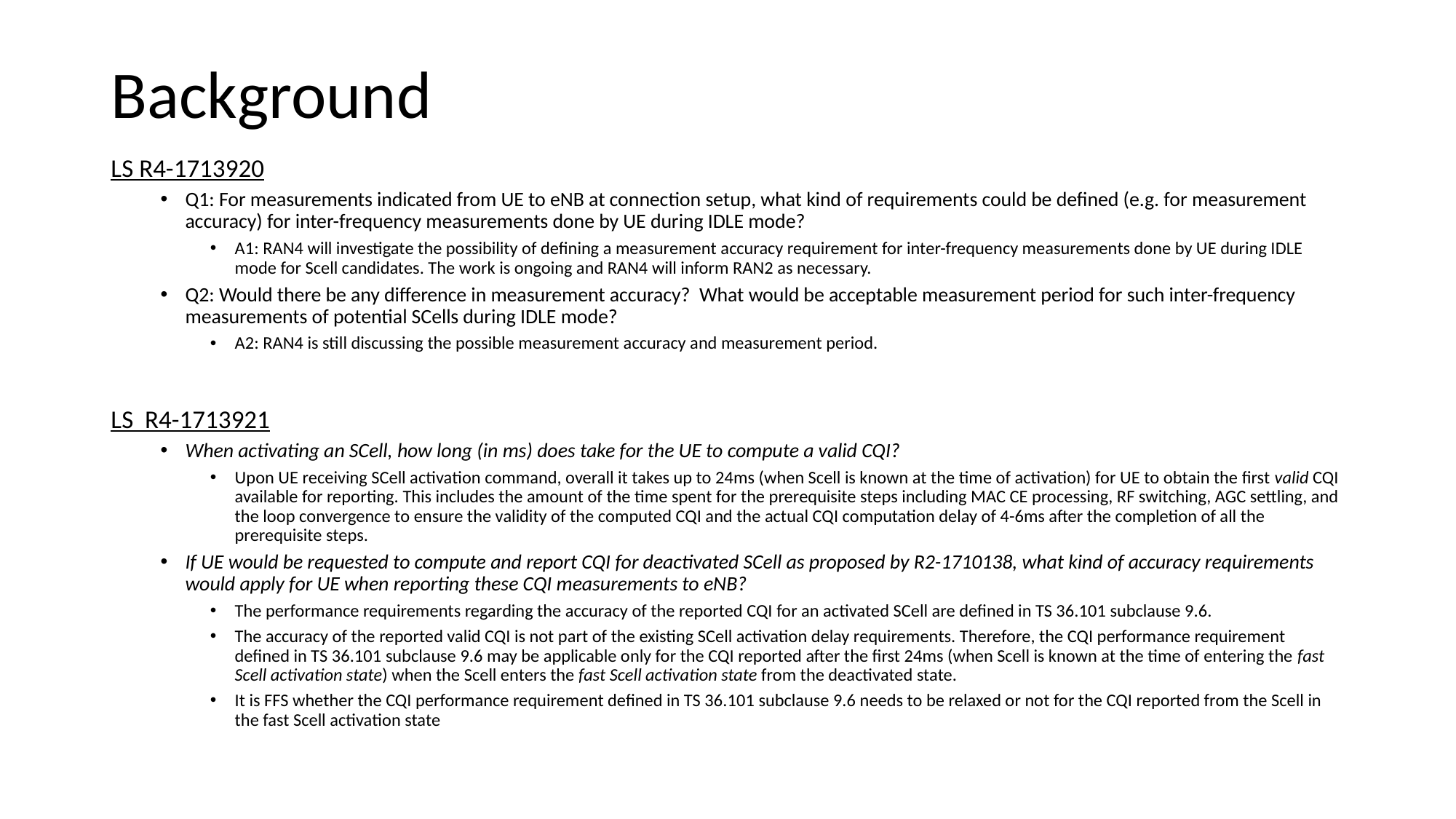

# Background
LS R4-1713920
Q1: For measurements indicated from UE to eNB at connection setup, what kind of requirements could be defined (e.g. for measurement accuracy) for inter-frequency measurements done by UE during IDLE mode?
A1: RAN4 will investigate the possibility of defining a measurement accuracy requirement for inter-frequency measurements done by UE during IDLE mode for Scell candidates. The work is ongoing and RAN4 will inform RAN2 as necessary.
Q2: Would there be any difference in measurement accuracy?  What would be acceptable measurement period for such inter-frequency measurements of potential SCells during IDLE mode?
A2: RAN4 is still discussing the possible measurement accuracy and measurement period.

LS  R4-1713921
When activating an SCell, how long (in ms) does take for the UE to compute a valid CQI?
Upon UE receiving SCell activation command, overall it takes up to 24ms (when Scell is known at the time of activation) for UE to obtain the first valid CQI available for reporting. This includes the amount of the time spent for the prerequisite steps including MAC CE processing, RF switching, AGC settling, and the loop convergence to ensure the validity of the computed CQI and the actual CQI computation delay of 4-6ms after the completion of all the prerequisite steps.
If UE would be requested to compute and report CQI for deactivated SCell as proposed by R2-1710138, what kind of accuracy requirements would apply for UE when reporting these CQI measurements to eNB?
The performance requirements regarding the accuracy of the reported CQI for an activated SCell are defined in TS 36.101 subclause 9.6.
The accuracy of the reported valid CQI is not part of the existing SCell activation delay requirements. Therefore, the CQI performance requirement defined in TS 36.101 subclause 9.6 may be applicable only for the CQI reported after the first 24ms (when Scell is known at the time of entering the fast Scell activation state) when the Scell enters the fast Scell activation state from the deactivated state.
It is FFS whether the CQI performance requirement defined in TS 36.101 subclause 9.6 needs to be relaxed or not for the CQI reported from the Scell in the fast Scell activation state